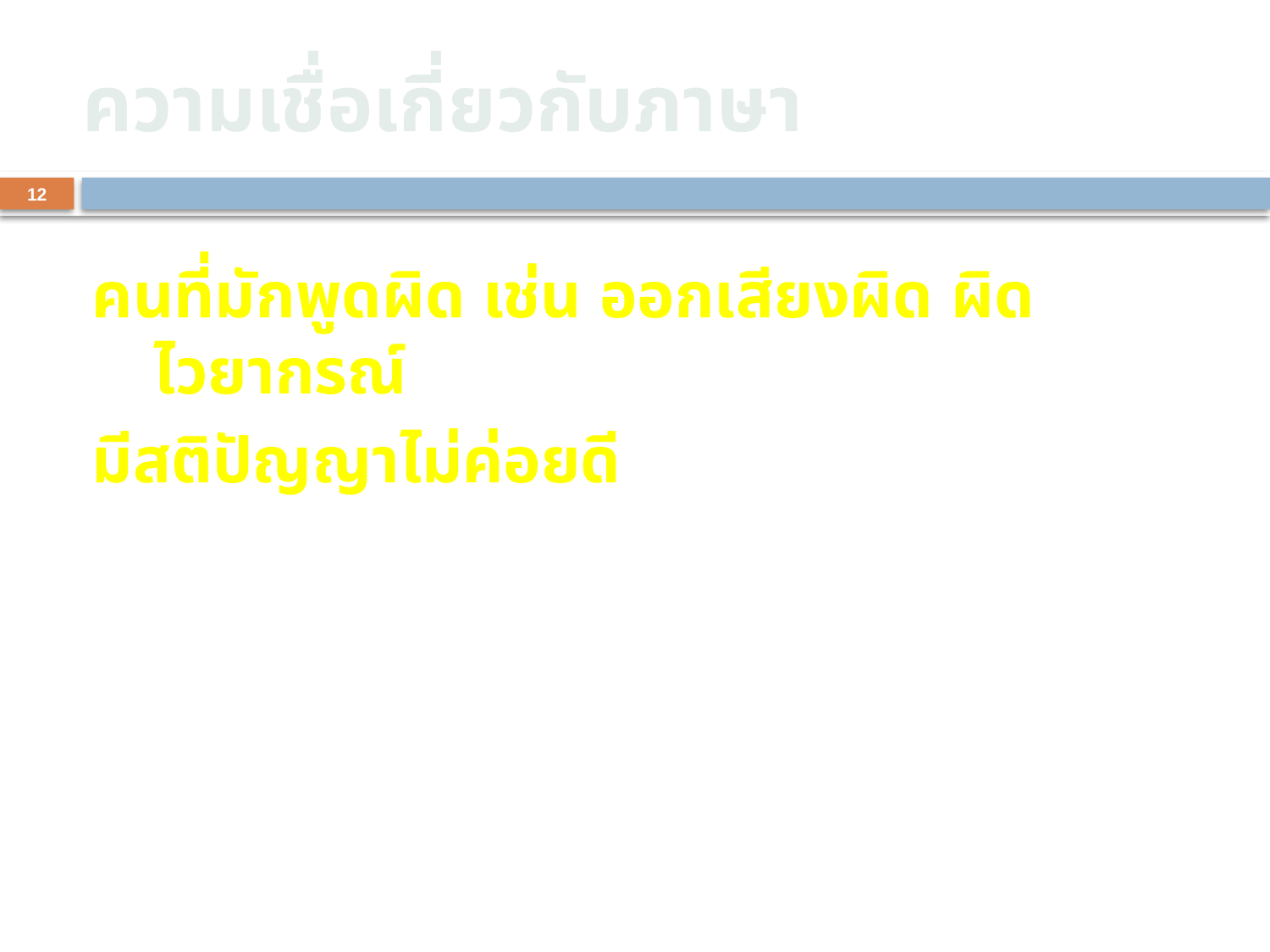

# ความเชื่อเกี่ยวกับภาษา
12
คนที่มักพูดผิด เช่น ออกเสียงผิด ผิดไวยากรณ์
มีสติปัญญาไม่ค่อยดี